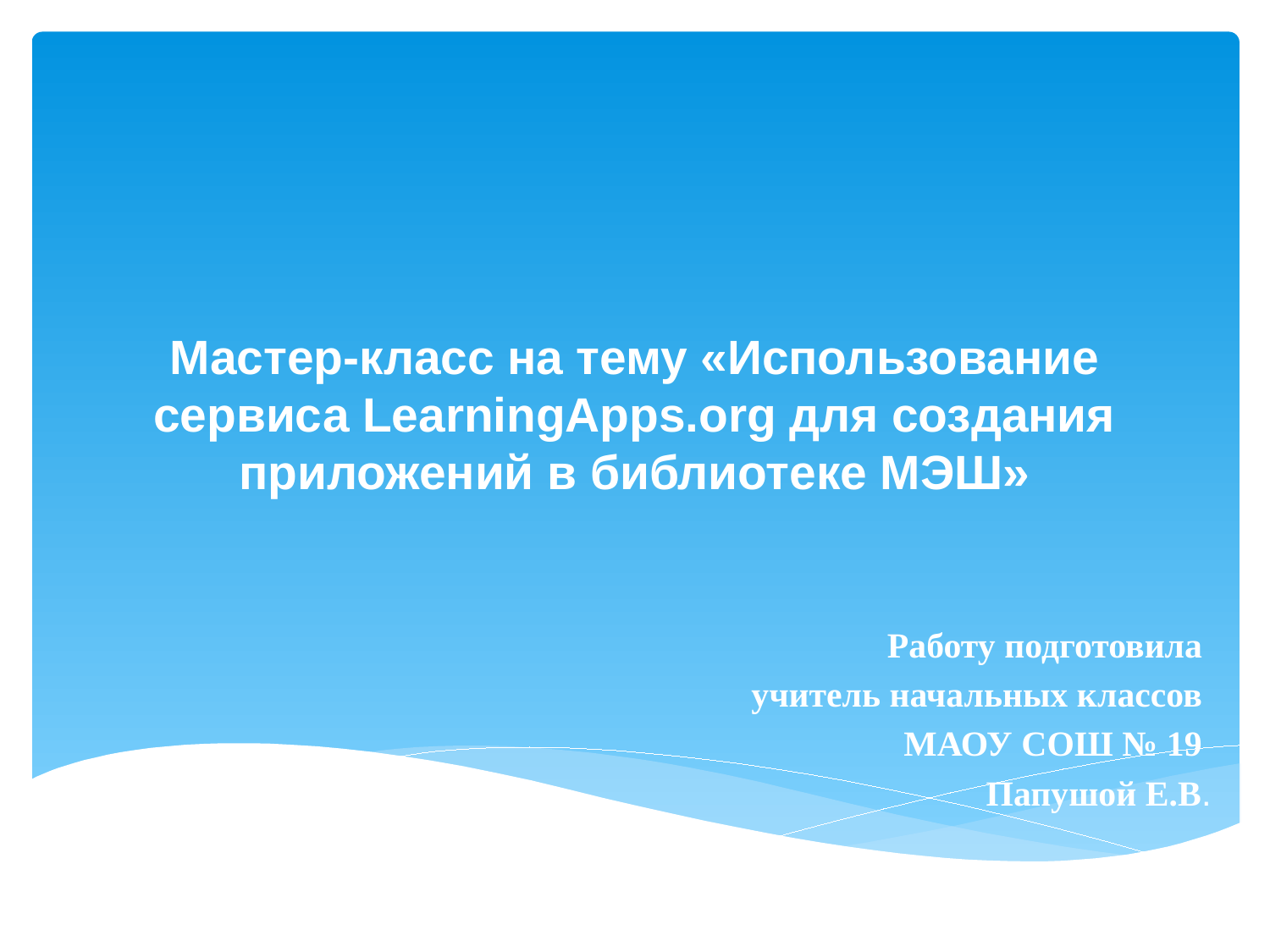

# Мастер-класс на тему «Использование сервиса LearningApps.org для создания приложений в библиотеке МЭШ»
Работу подготовила
учитель начальных классов
МАОУ СОШ № 19
Папушой Е.В.